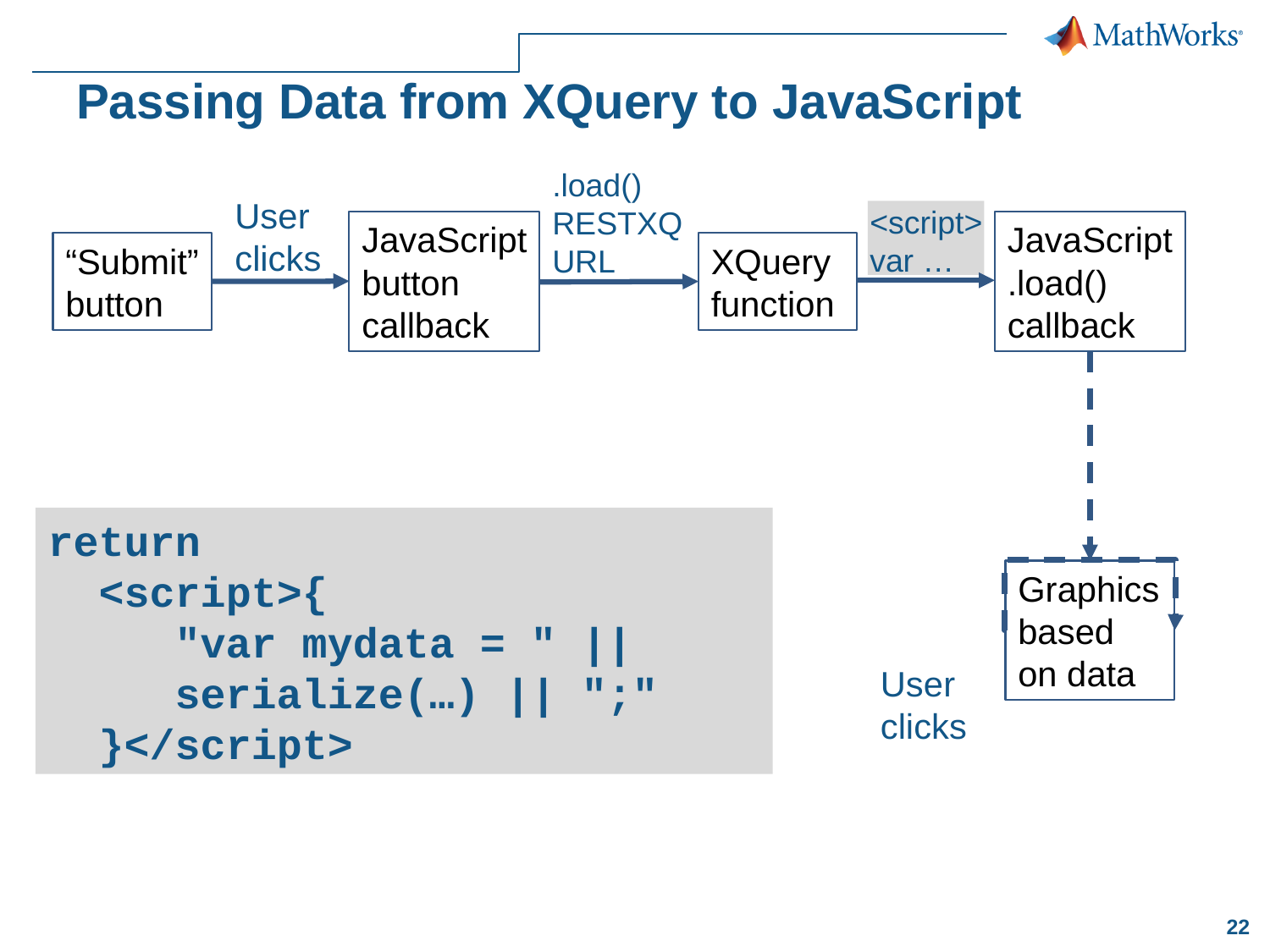

# Passing Data from XQuery to JavaScript
.load() RESTXQ URL
User clicks
<script>
var …

JavaScript button callback
JavaScript .load() callback
“Submit” button
XQuery function
return
  <script>{
     "var mydata = " ||
     serialize(…) || ";"
  }</script>
Graphics based on data
User clicks